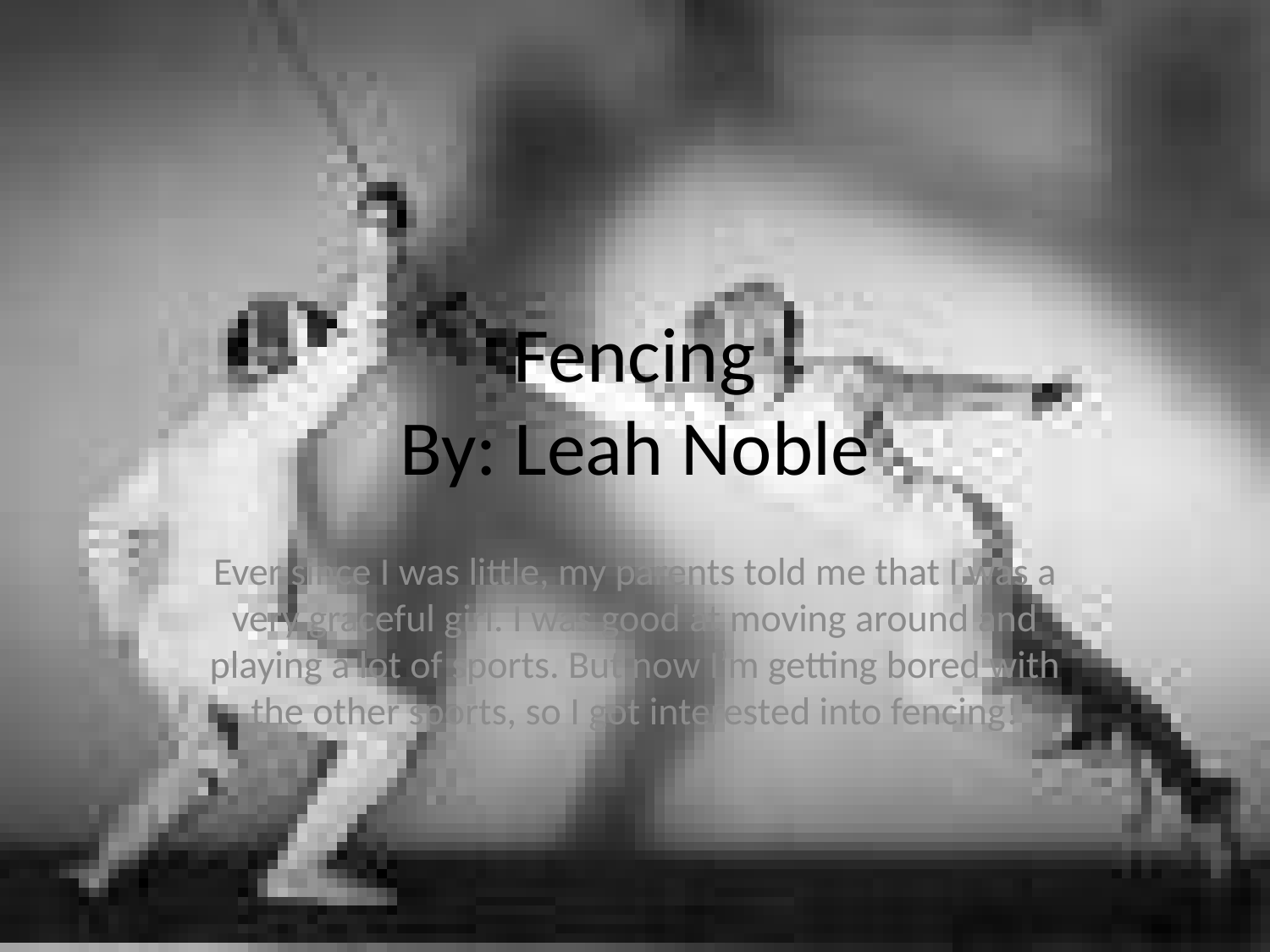

# Fencing By: Leah Noble
Ever since I was little, my parents told me that I was a very graceful girl. I was good at moving around and playing a lot of sports. But now I’m getting bored with the other sports, so I got interested into fencing!